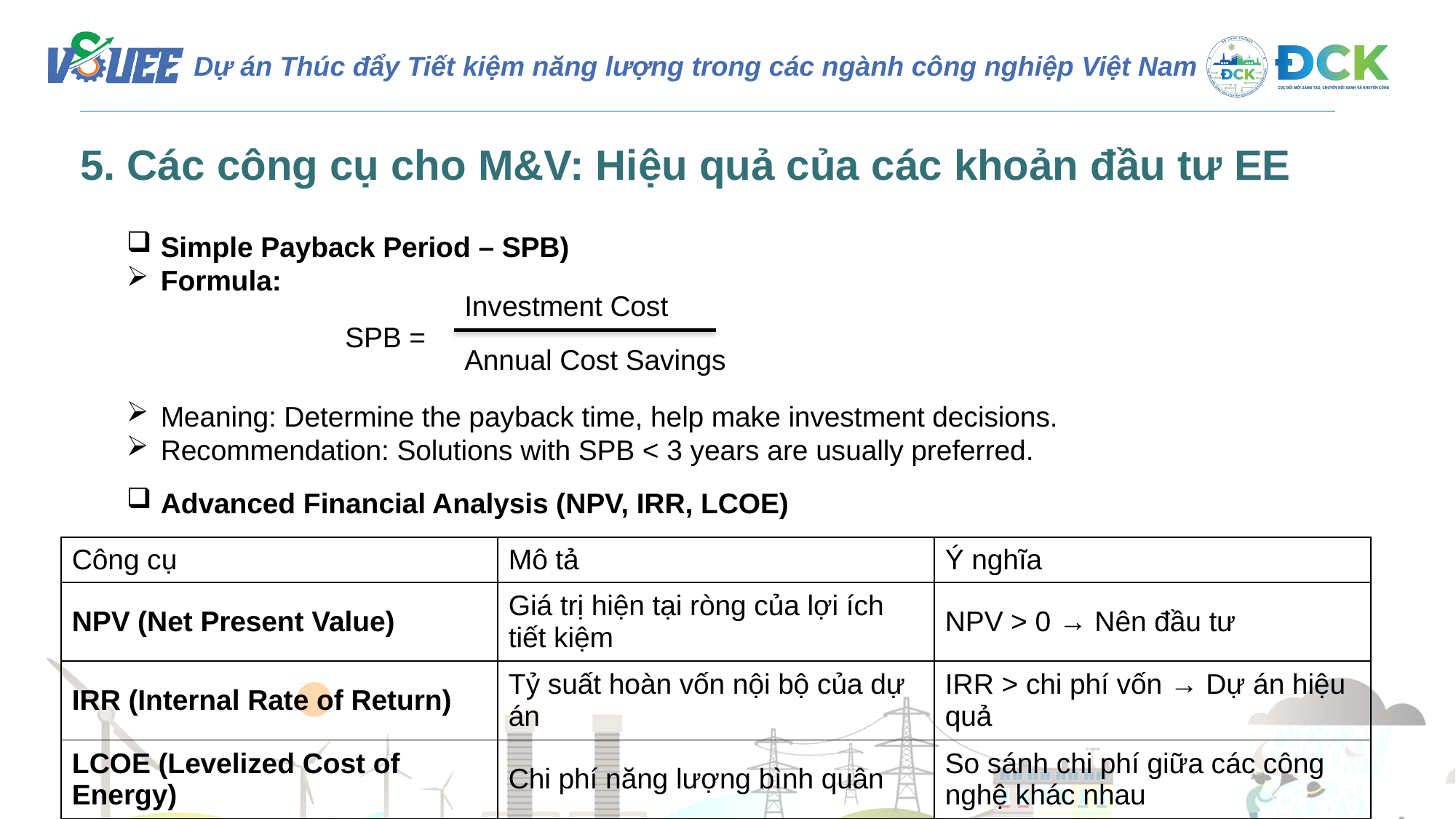

5. Các công cụ cho M&V: Hiệu quả của các khoản đầu tư EE
Simple Payback Period – SPB)
Formula:

Meaning: Determine the payback time, help make investment decisions.
Recommendation: Solutions with SPB < 3 years are usually preferred.
Investment Cost​
SPB =
Annual Cost Savings
Advanced Financial Analysis (NPV, IRR, LCOE)
| Công cụ | Mô tả | Ý nghĩa |
| --- | --- | --- |
| NPV (Net Present Value) | Giá trị hiện tại ròng của lợi ích tiết kiệm | NPV > 0 → Nên đầu tư |
| IRR (Internal Rate of Return) | Tỷ suất hoàn vốn nội bộ của dự án | IRR > chi phí vốn → Dự án hiệu quả |
| LCOE (Levelized Cost of Energy) | Chi phí năng lượng bình quân | So sánh chi phí giữa các công nghệ khác nhau |